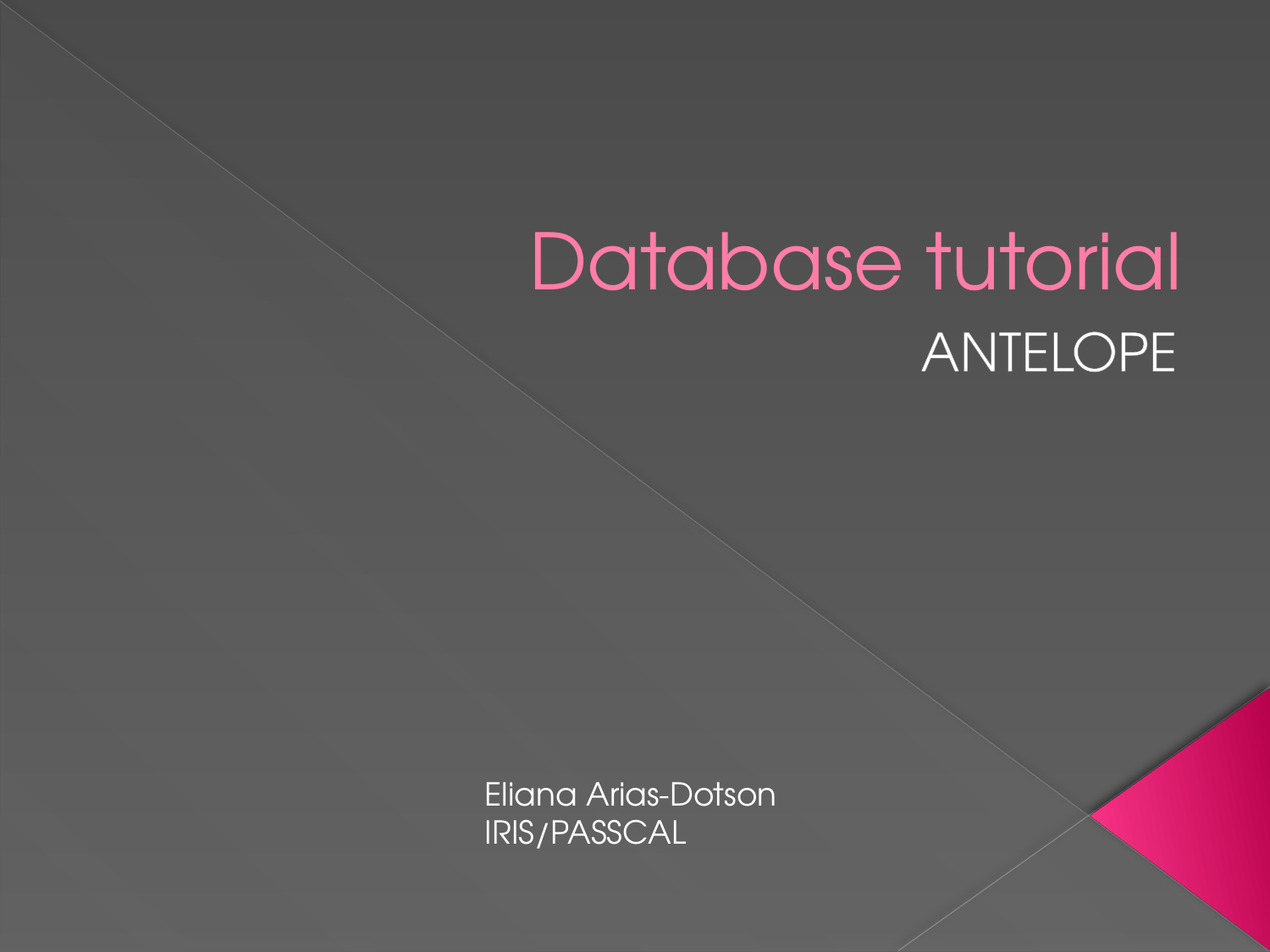

# Database tutorial
ANTELOPE
Eliana Arias-Dotson
IRIS/PASSCAL